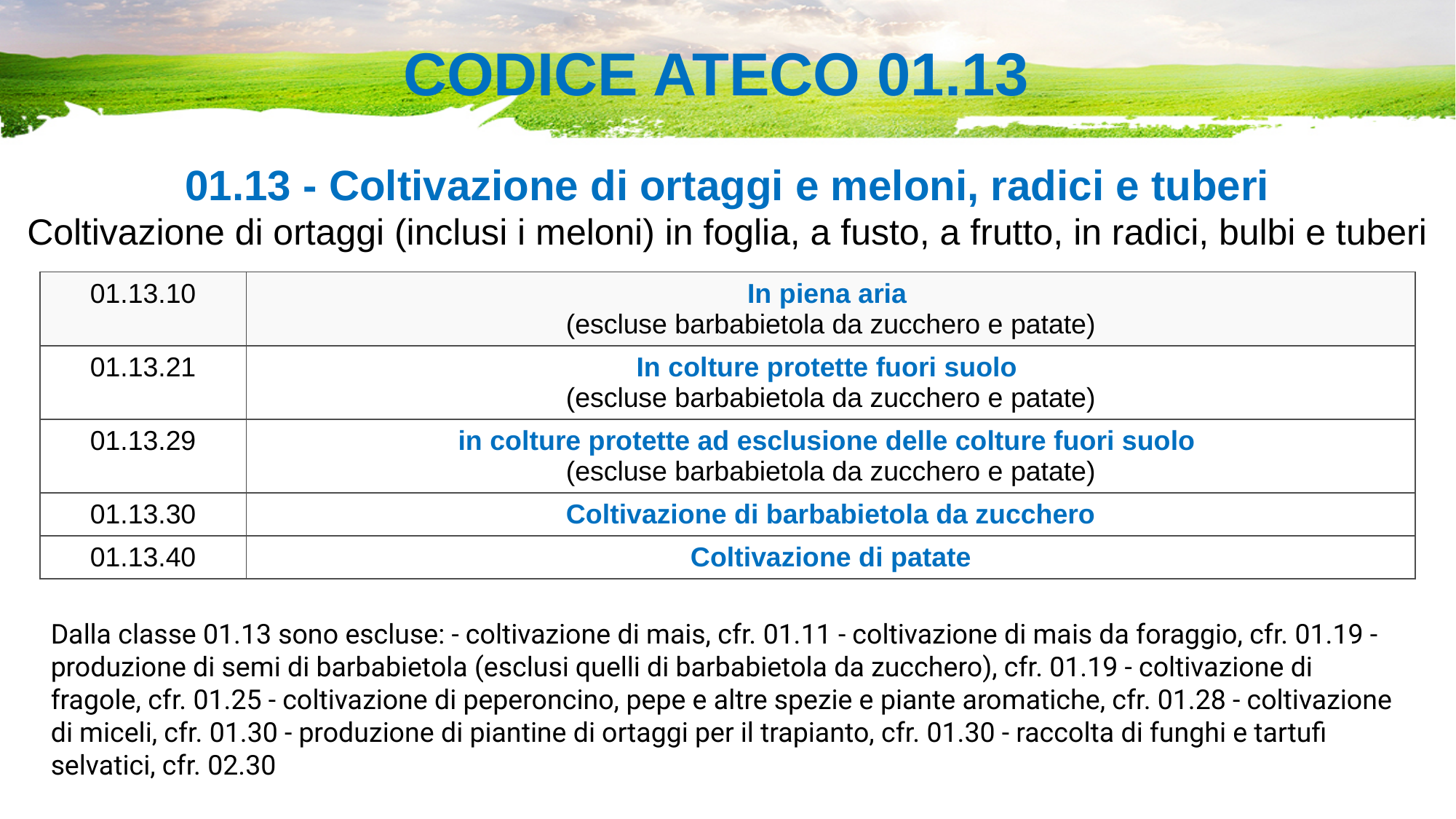

# CODICE ATECO 01.13

01.13 - Coltivazione di ortaggi e meloni, radici e tuberi
Coltivazione di ortaggi (inclusi i meloni) in foglia, a fusto, a frutto, in radici, bulbi e tuberi
| 01.13.10 | In piena aria (escluse barbabietola da zucchero e patate) |
| --- | --- |
| 01.13.21 | In colture protette fuori suolo (escluse barbabietola da zucchero e patate) |
| 01.13.29 | in colture protette ad esclusione delle colture fuori suolo (escluse barbabietola da zucchero e patate) |
| 01.13.30 | Coltivazione di barbabietola da zucchero |
| 01.13.40 | Coltivazione di patate |
Dalla classe 01.13 sono escluse: - coltivazione di mais, cfr. 01.11 - coltivazione di mais da foraggio, cfr. 01.19 - produzione di semi di barbabietola (esclusi quelli di barbabietola da zucchero), cfr. 01.19 - coltivazione di fragole, cfr. 01.25 - coltivazione di peperoncino, pepe e altre spezie e piante aromatiche, cfr. 01.28 - coltivazione di miceli, cfr. 01.30 - produzione di piantine di ortaggi per il trapianto, cfr. 01.30 - raccolta di funghi e tartufi selvatici, cfr. 02.30